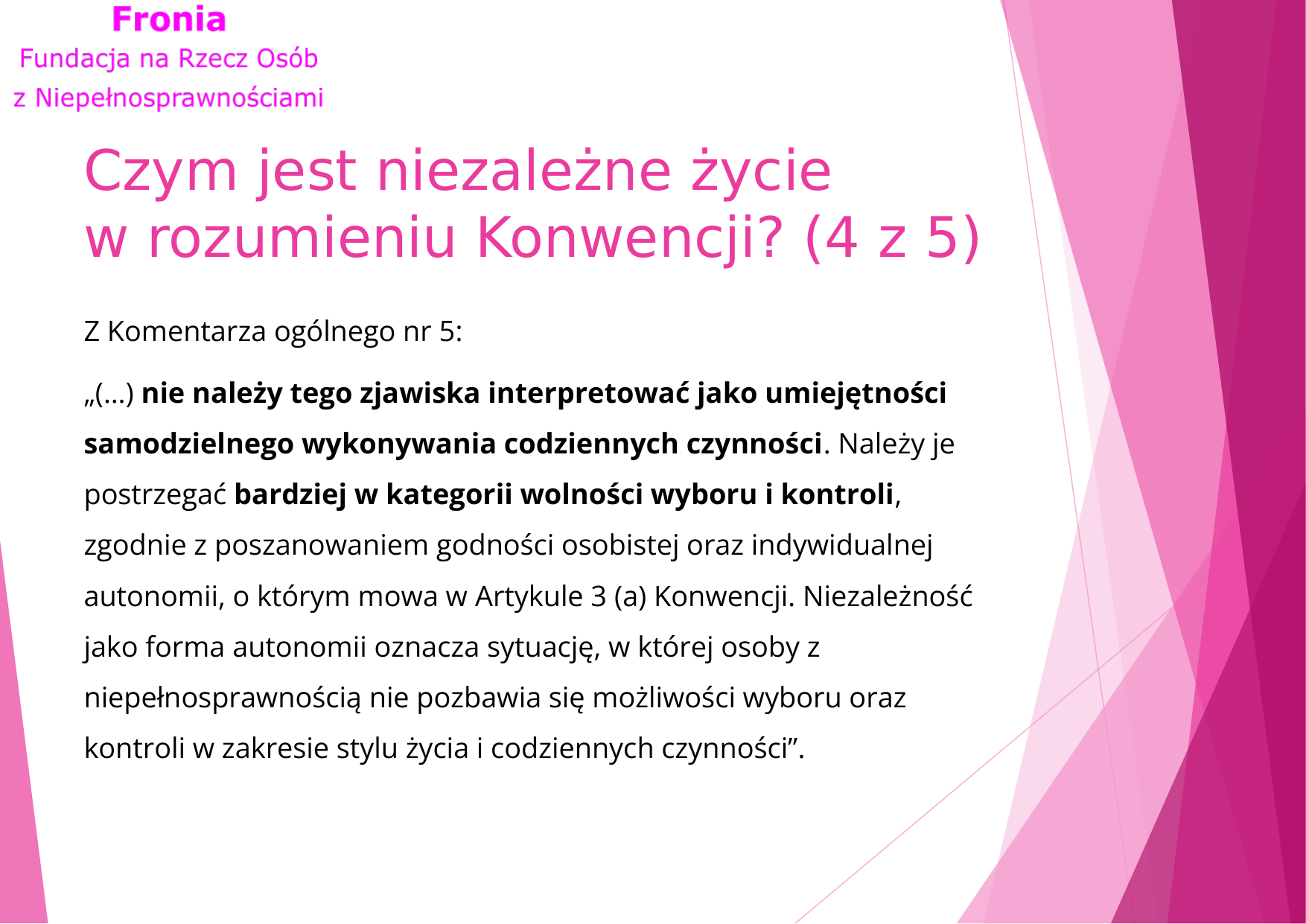

# Czym jest niezależne życie w rozumieniu Konwencji? (4 z 5)
Z Komentarza ogólnego nr 5:
„(…) nie należy tego zjawiska interpretować jako umiejętności samodzielnego wykonywania codziennych czynności. Należy je postrzegać bardziej w kategorii wolności wyboru i kontroli, zgodnie z poszanowaniem godności osobistej oraz indywidualnej autonomii, o którym mowa w Artykule 3 (a) Konwencji. Niezależność jako forma autonomii oznacza sytuację, w której osoby z niepełnosprawnością nie pozbawia się możliwości wyboru oraz kontroli w zakresie stylu życia i codziennych czynności”.